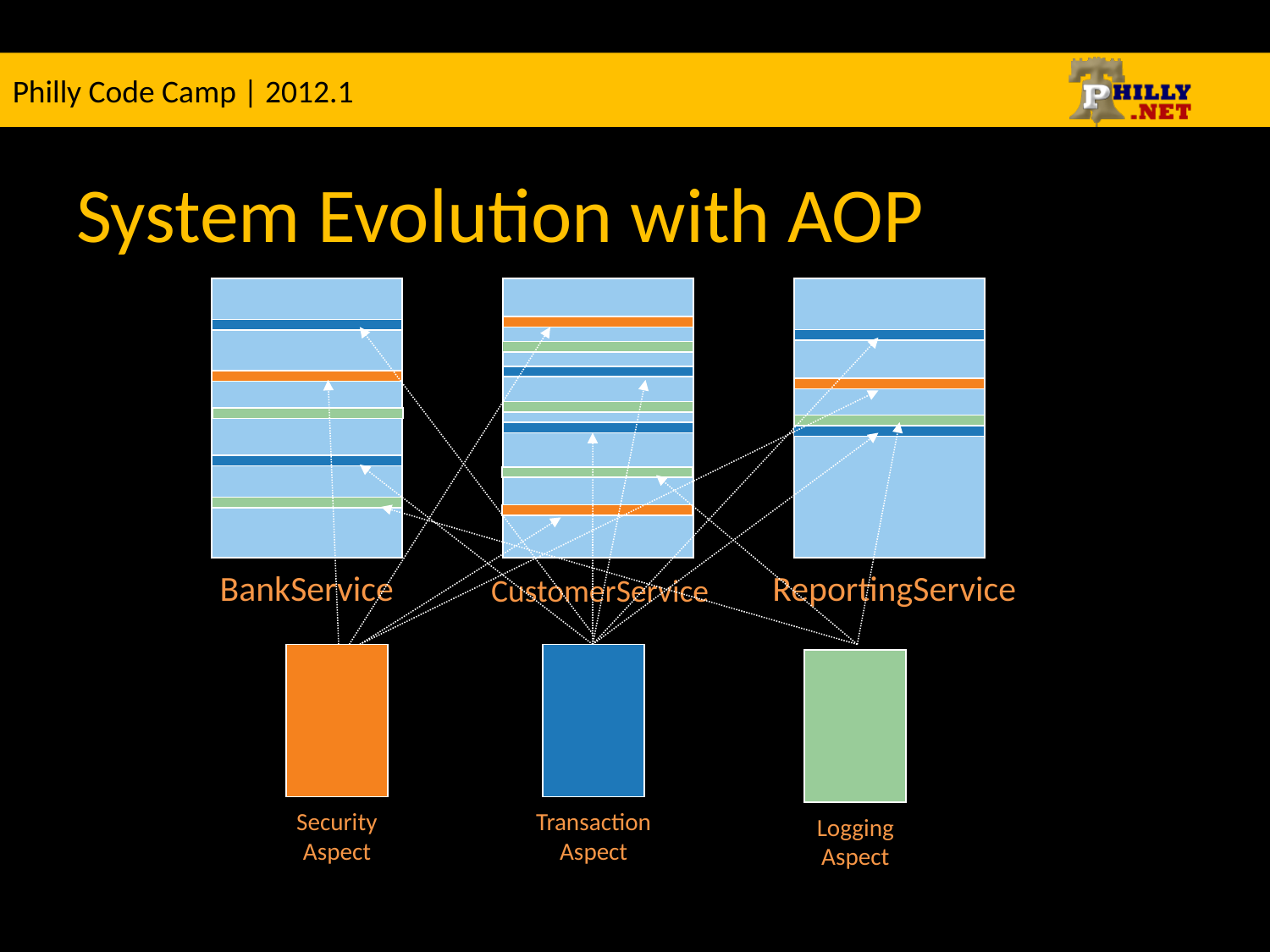

# System Evolution with AOP

BankService
ReportingService
CustomerService

Security
Aspect

Transaction
Aspect

Logging
Aspect